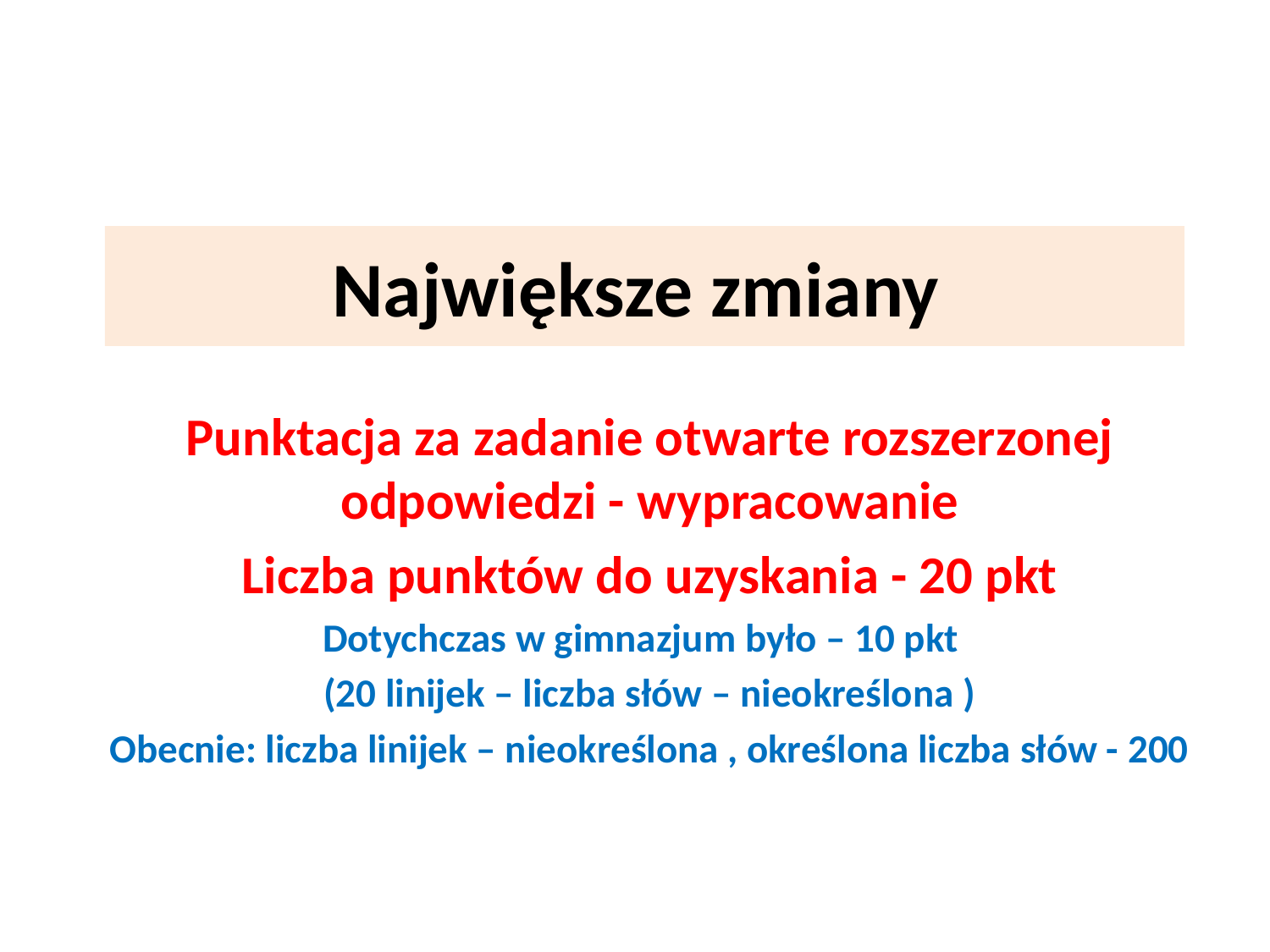

# Największe zmiany
Punktacja za zadanie otwarte rozszerzonej odpowiedzi - wypracowanie
Liczba punktów do uzyskania - 20 pkt
Dotychczas w gimnazjum było – 10 pkt
(20 linijek – liczba słów – nieokreślona )
Obecnie: liczba linijek – nieokreślona , określona liczba słów - 200